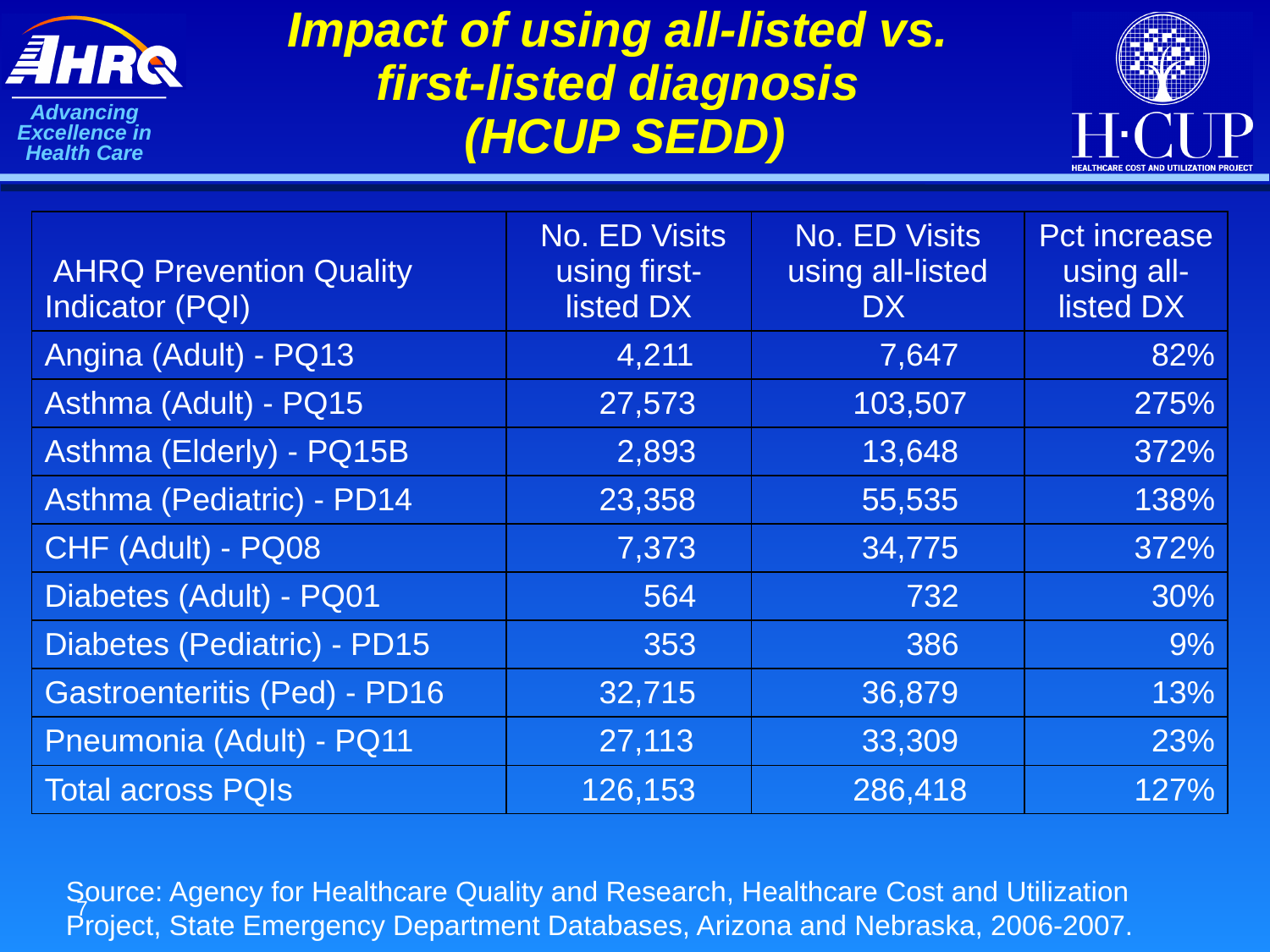

# Impact of using all-listed vs. first-listed diagnosis (HCUP SEDD)
| AHRQ Prevention Quality Indicator (PQI) | No. ED Visits using first-listed DX | No. ED Visits using all-listed DX | Pct increase using all-listed DX |
| --- | --- | --- | --- |
| Angina (Adult) - PQ13 | 4,211 | 7,647 | 82% |
| Asthma (Adult) - PQ15 | 27,573 | 103,507 | 275% |
| Asthma (Elderly) - PQ15B | 2,893 | 13,648 | 372% |
| Asthma (Pediatric) - PD14 | 23,358 | 55,535 | 138% |
| CHF (Adult) - PQ08 | 7,373 | 34,775 | 372% |
| Diabetes (Adult) - PQ01 | 564 | 732 | 30% |
| Diabetes (Pediatric) - PD15 | 353 | 386 | 9% |
| Gastroenteritis (Ped) - PD16 | 32,715 | 36,879 | 13% |
| Pneumonia (Adult) - PQ11 | 27,113 | 33,309 | 23% |
| Total across PQIs | 126,153 | 286,418 | 127% |
Source: Agency for Healthcare Quality and Research, Healthcare Cost and Utilization Project, State Emergency Department Databases, Arizona and Nebraska, 2006-2007.
7